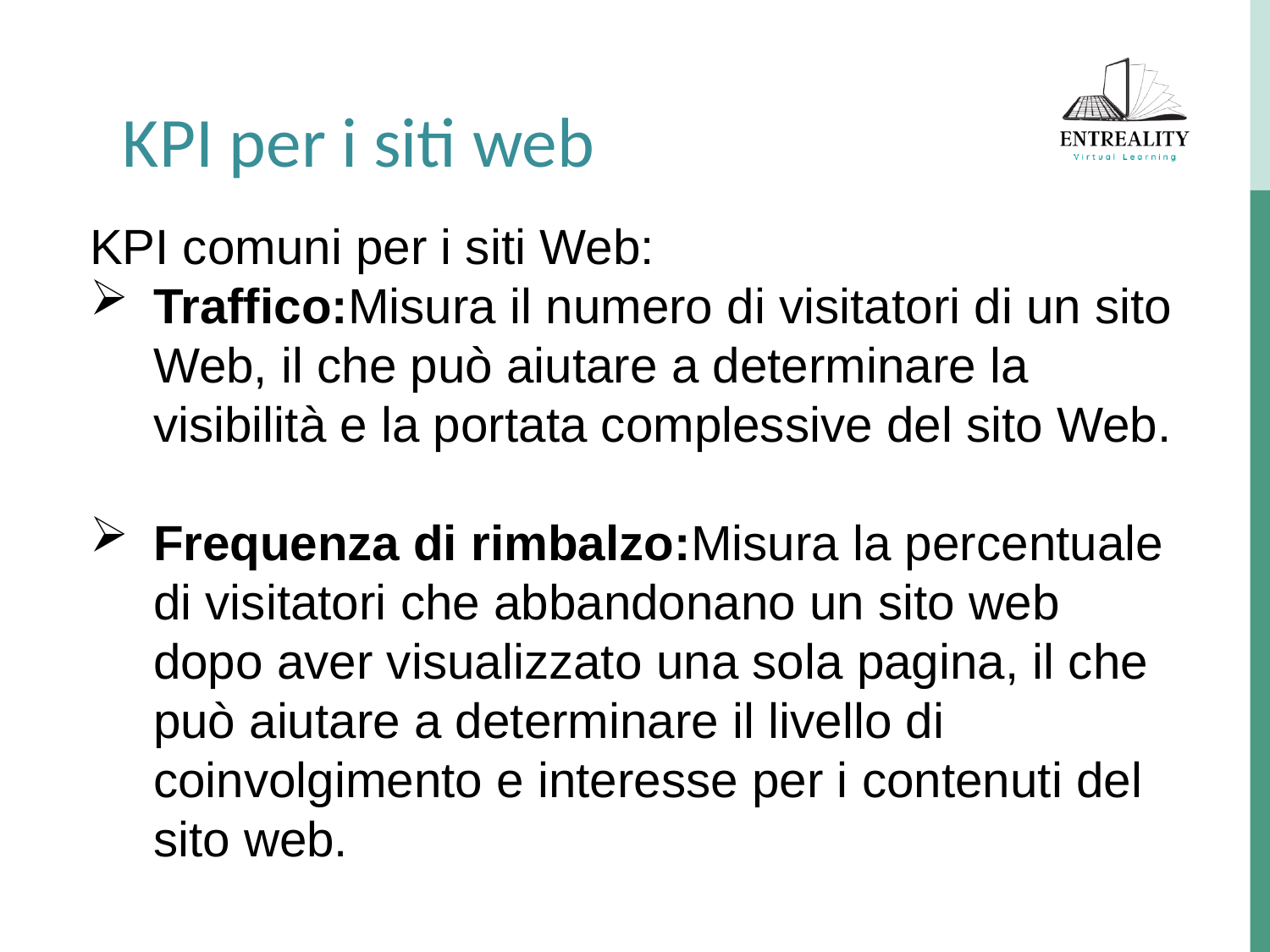

KPI per i siti web
KPI comuni per i siti Web:
Traffico:Misura il numero di visitatori di un sito Web, il che può aiutare a determinare la visibilità e la portata complessive del sito Web.

Frequenza di rimbalzo:Misura la percentuale di visitatori che abbandonano un sito web dopo aver visualizzato una sola pagina, il che può aiutare a determinare il livello di coinvolgimento e interesse per i contenuti del sito web.